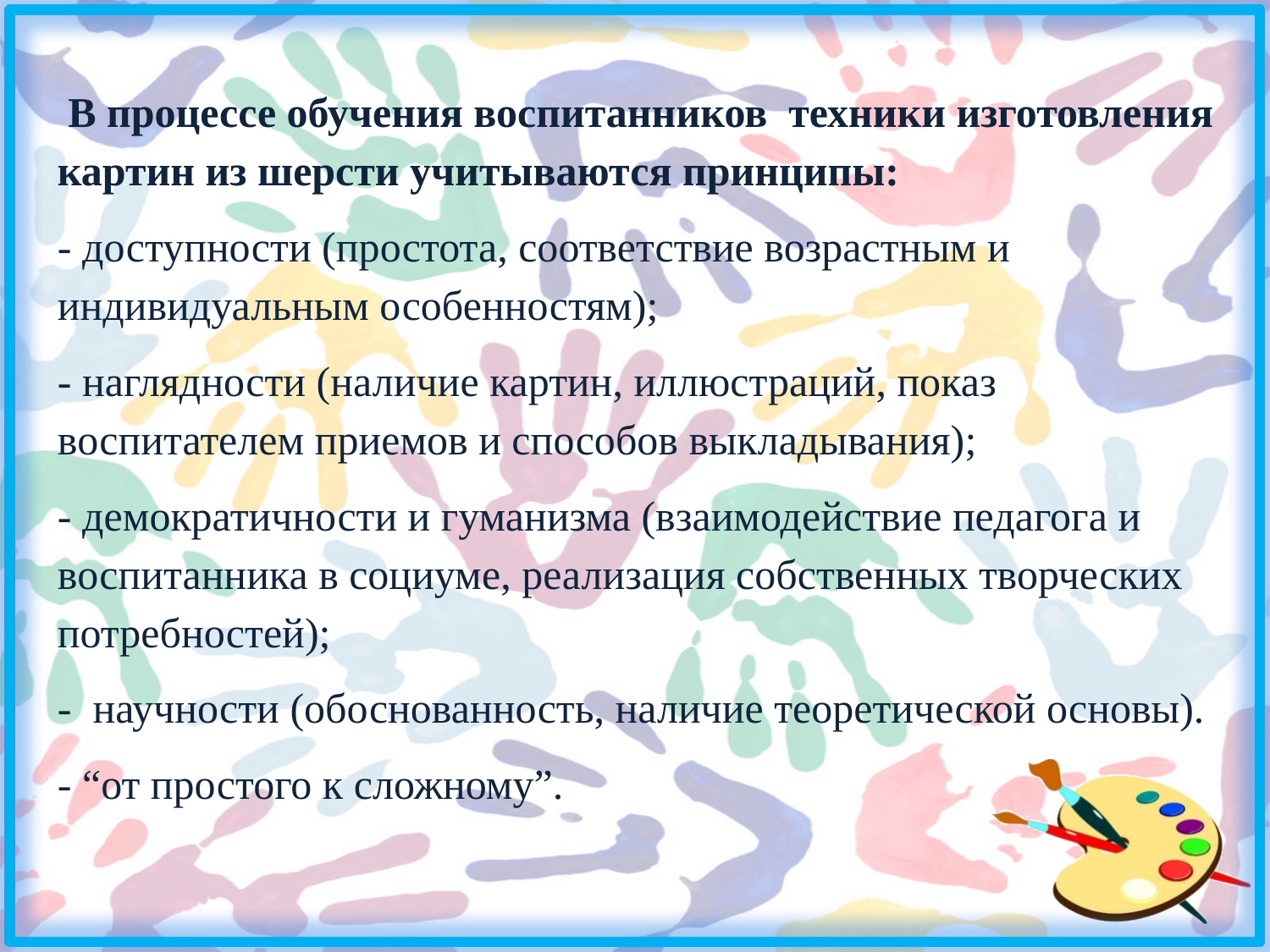

В процессе обучения воспитанников  техники изготовления картин из шерсти учитываются принципы:
- доступности (простота, соответствие возрастным и индивидуальным особенностям);
- наглядности (наличие картин, иллюстраций, показ воспитателем приемов и способов выкладывания);
- демократичности и гуманизма (взаимодействие педагога и воспитанника в социуме, реализация собственных творческих потребностей);
-  научности (обоснованность, наличие теоретической основы).
- “от простого к сложному”.